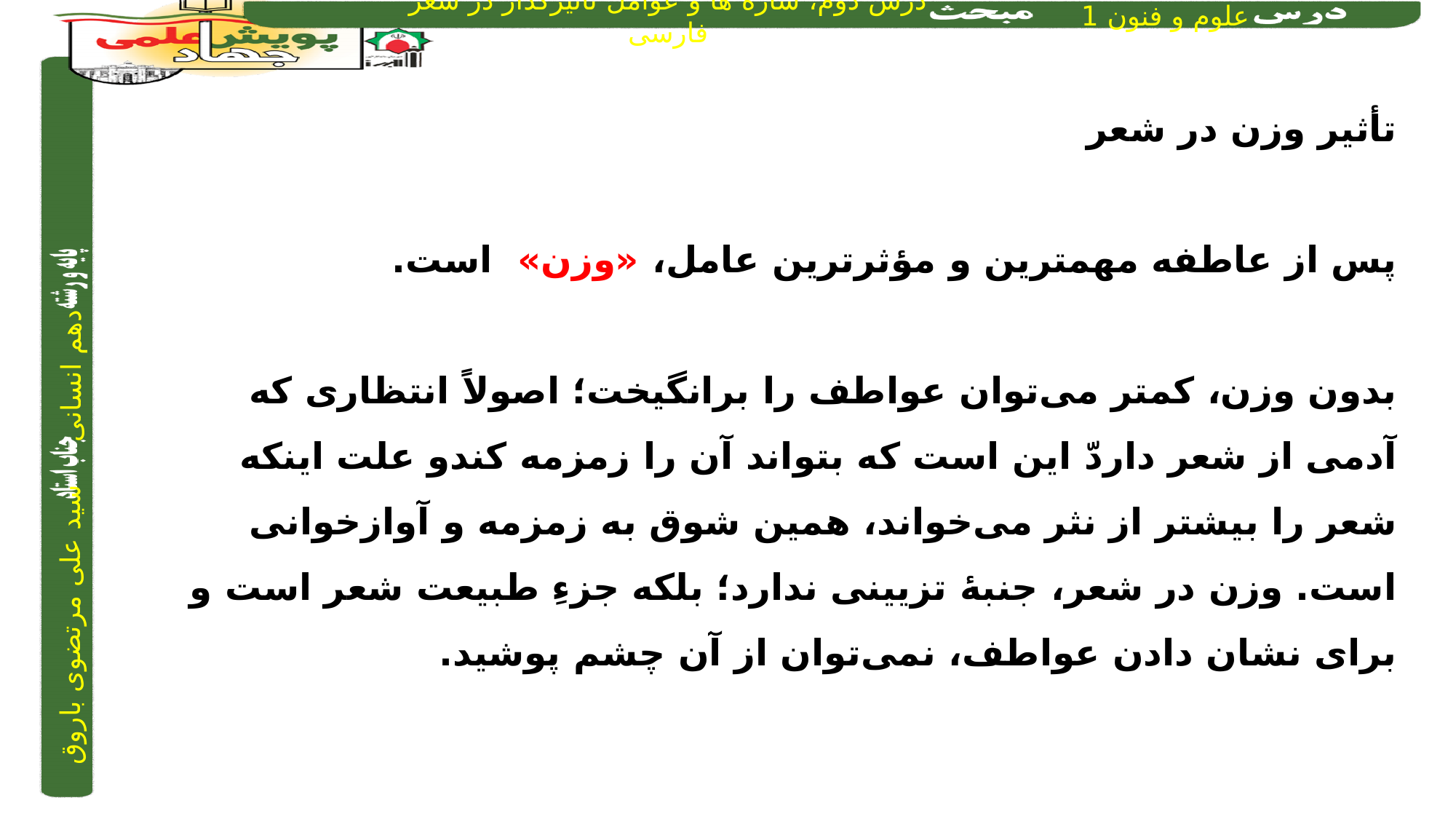

تأثیر وزن در شعر

پس از عاطفه مهمترین و مؤثرترین عامل، «وزن»  است.

بدون وزن، کمتر می‌توان عواطف را برانگیخت؛ اصولاً انتظاری که آدمی از شعر داردّ این است که بتواند آن را زمزمه کندو علت اینکه شعر را بیشتر از نثر می‌خواند، همین شوق به زمزمه و آوازخوانی است. وزن در شعر، جنبۀ تزیینی ندارد؛ بلکه جزءِ طبیعت شعر است و برای نشان دادن عواطف، نمی‌توان از آن چشم پوشید.